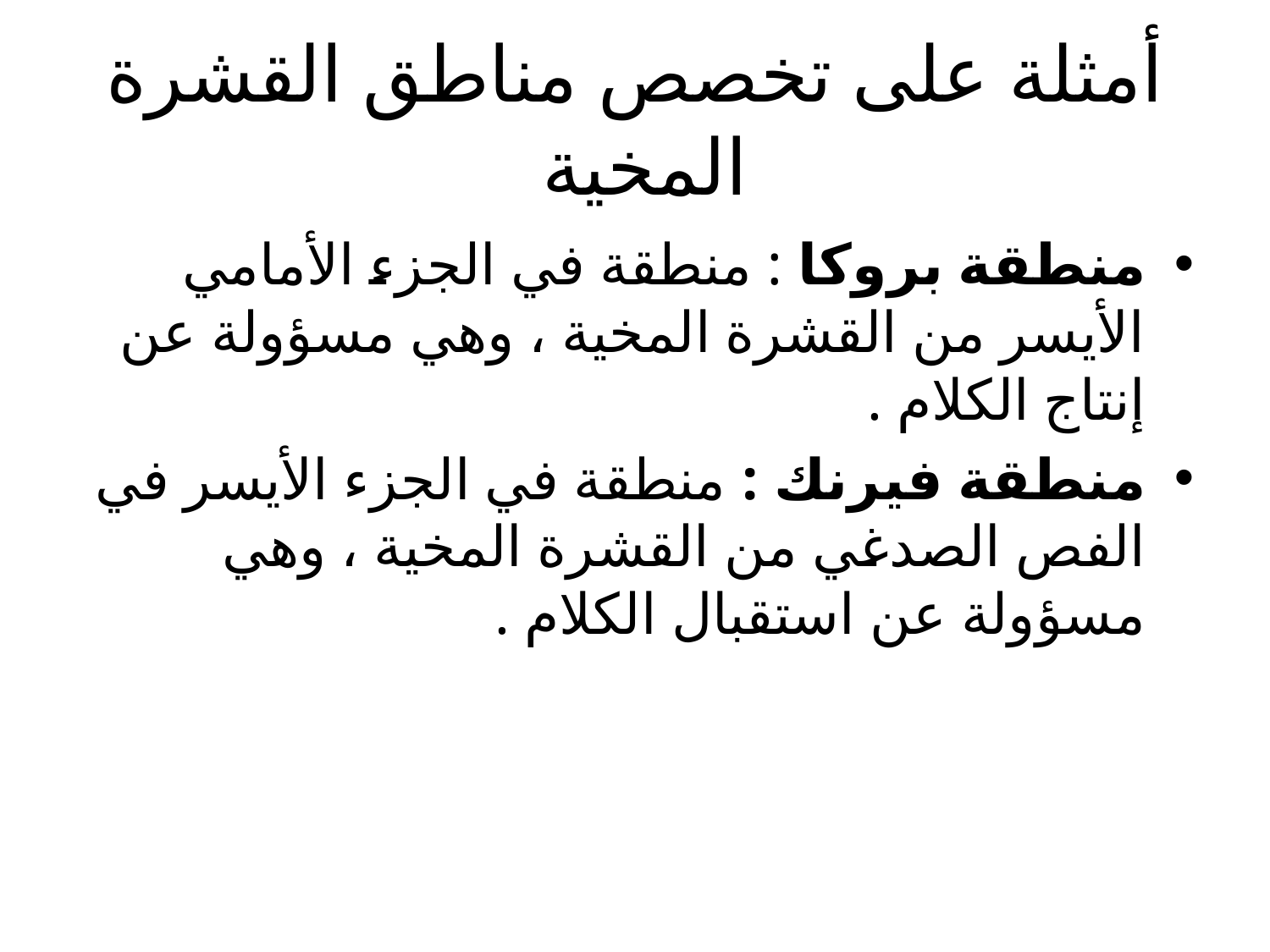

# أمثلة على تخصص مناطق القشرة المخية
منطقة بروكا : منطقة في الجزء الأمامي الأيسر من القشرة المخية ، وهي مسؤولة عن إنتاج الكلام .
منطقة فيرنك : منطقة في الجزء الأيسر في الفص الصدغي من القشرة المخية ، وهي مسؤولة عن استقبال الكلام .